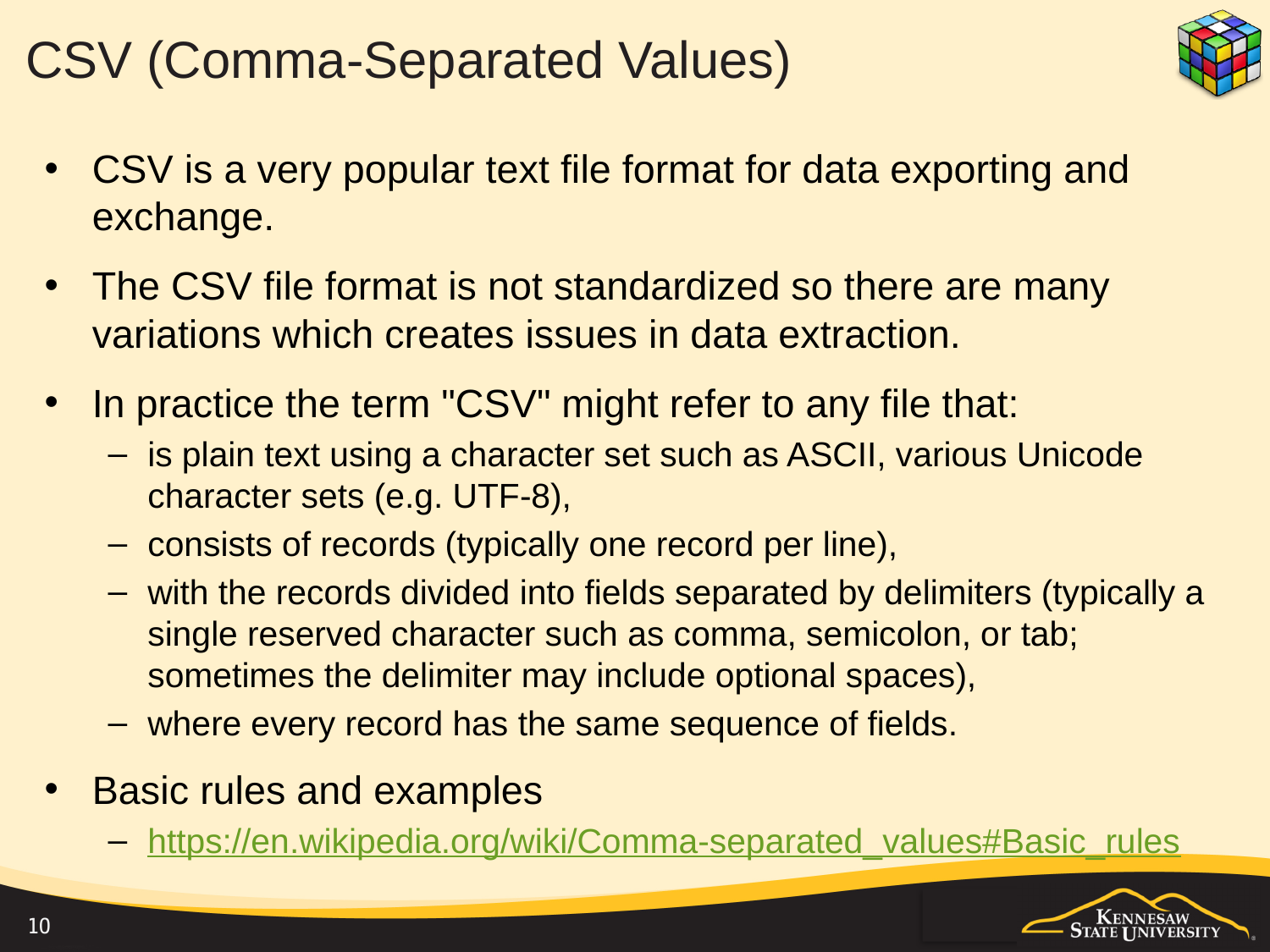

# CSV (Comma-Separated Values)
CSV is a very popular text file format for data exporting and exchange.
The CSV file format is not standardized so there are many variations which creates issues in data extraction.
In practice the term "CSV" might refer to any file that:
is plain text using a character set such as ASCII, various Unicode character sets (e.g. UTF-8),
consists of records (typically one record per line),
with the records divided into fields separated by delimiters (typically a single reserved character such as comma, semicolon, or tab; sometimes the delimiter may include optional spaces),
where every record has the same sequence of fields.
Basic rules and examples
https://en.wikipedia.org/wiki/Comma-separated_values#Basic_rules
10